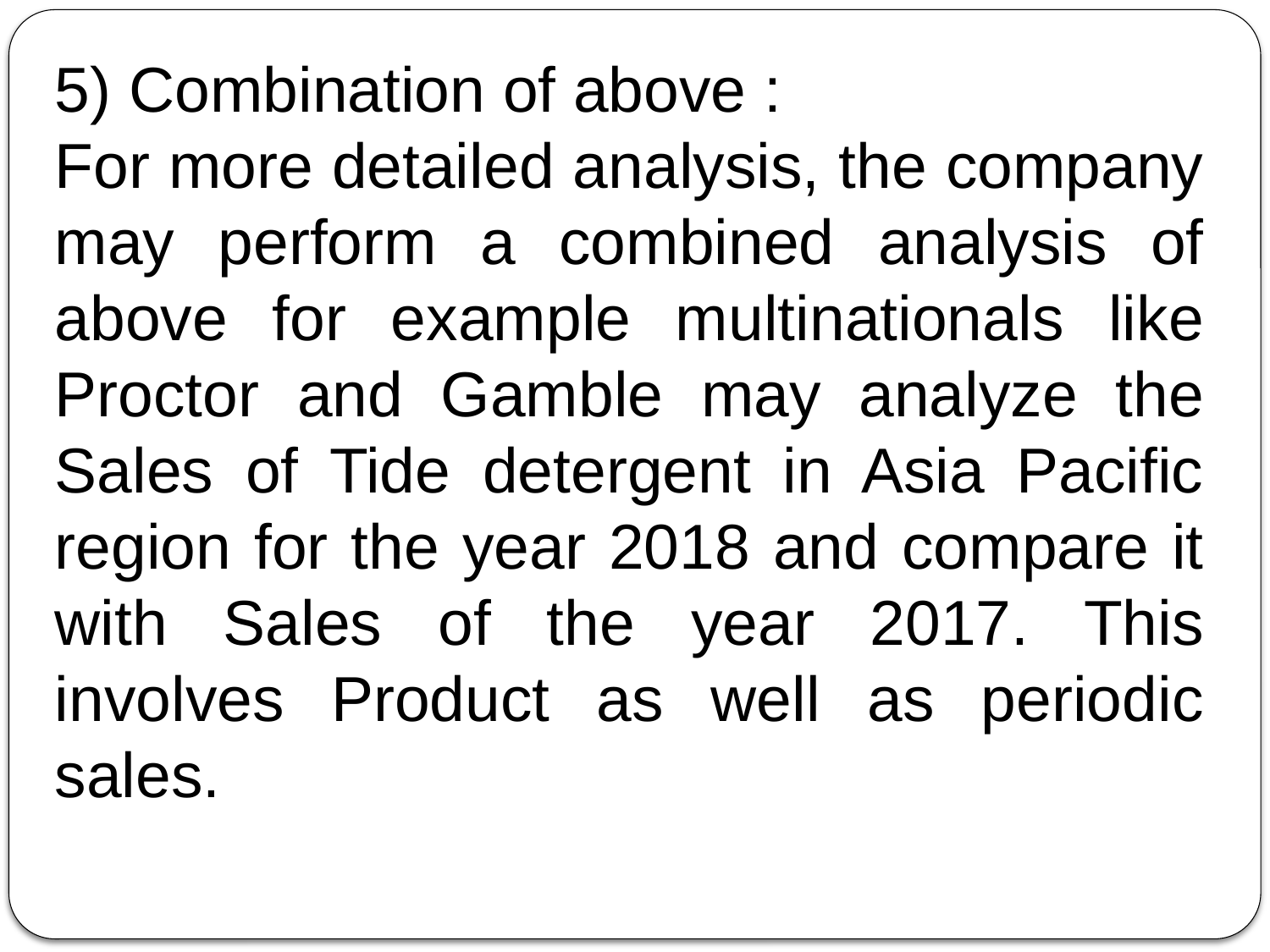

5) Combination of above :
For more detailed analysis, the company may perform a combined analysis of above for example multinationals like Proctor and Gamble may analyze the Sales of Tide detergent in Asia Pacific region for the year 2018 and compare it with Sales of the year 2017. This involves Product as well as periodic sales.

Advantages of Sales Analysis :